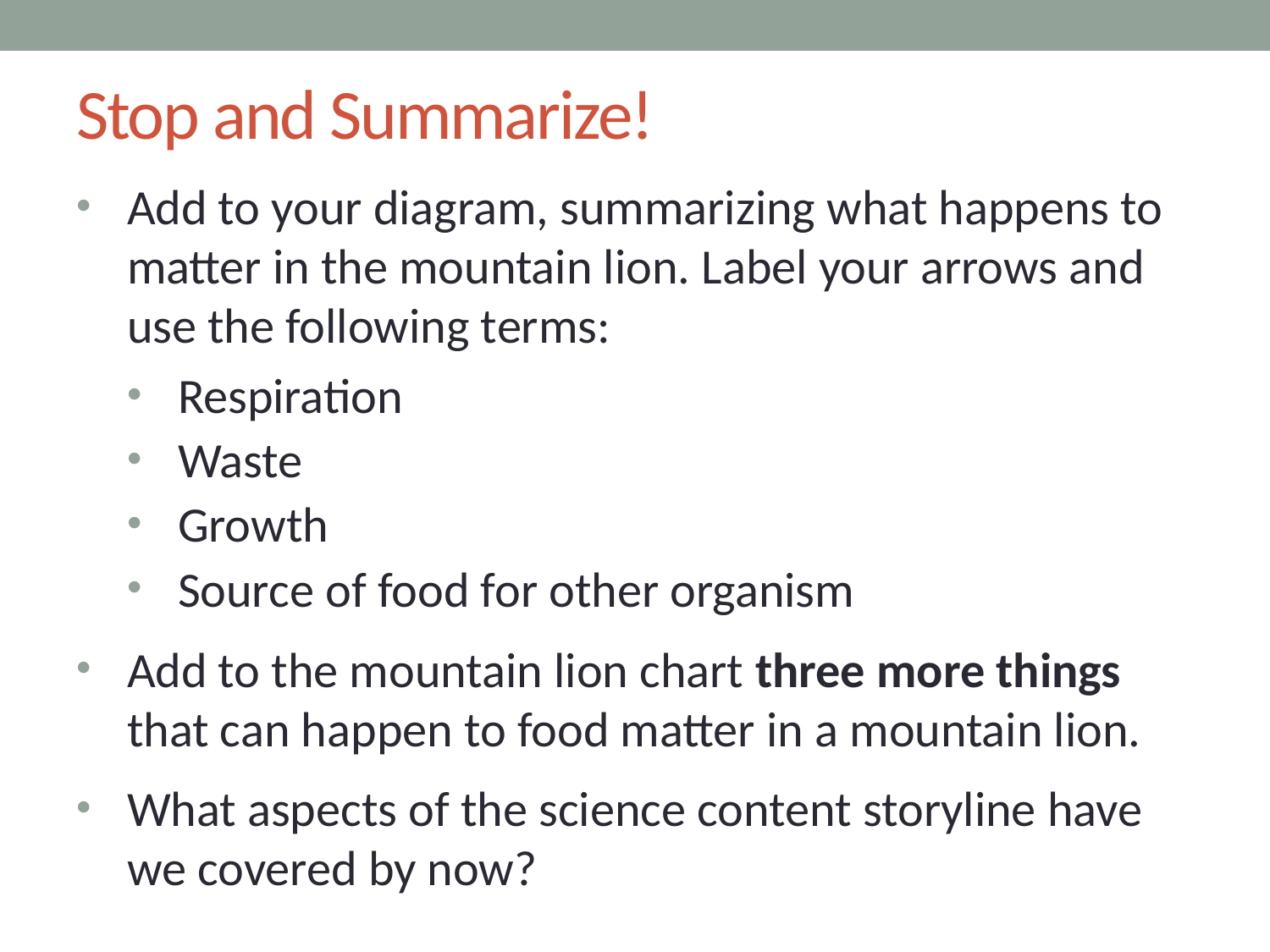

# Stop and Summarize!
Add to your diagram, summarizing what happens to matter in the mountain lion. Label your arrows and use the following terms:
Respiration
Waste
Growth
Source of food for other organism
Add to the mountain lion chart three more things that can happen to food matter in a mountain lion.
What aspects of the science content storyline have we covered by now?